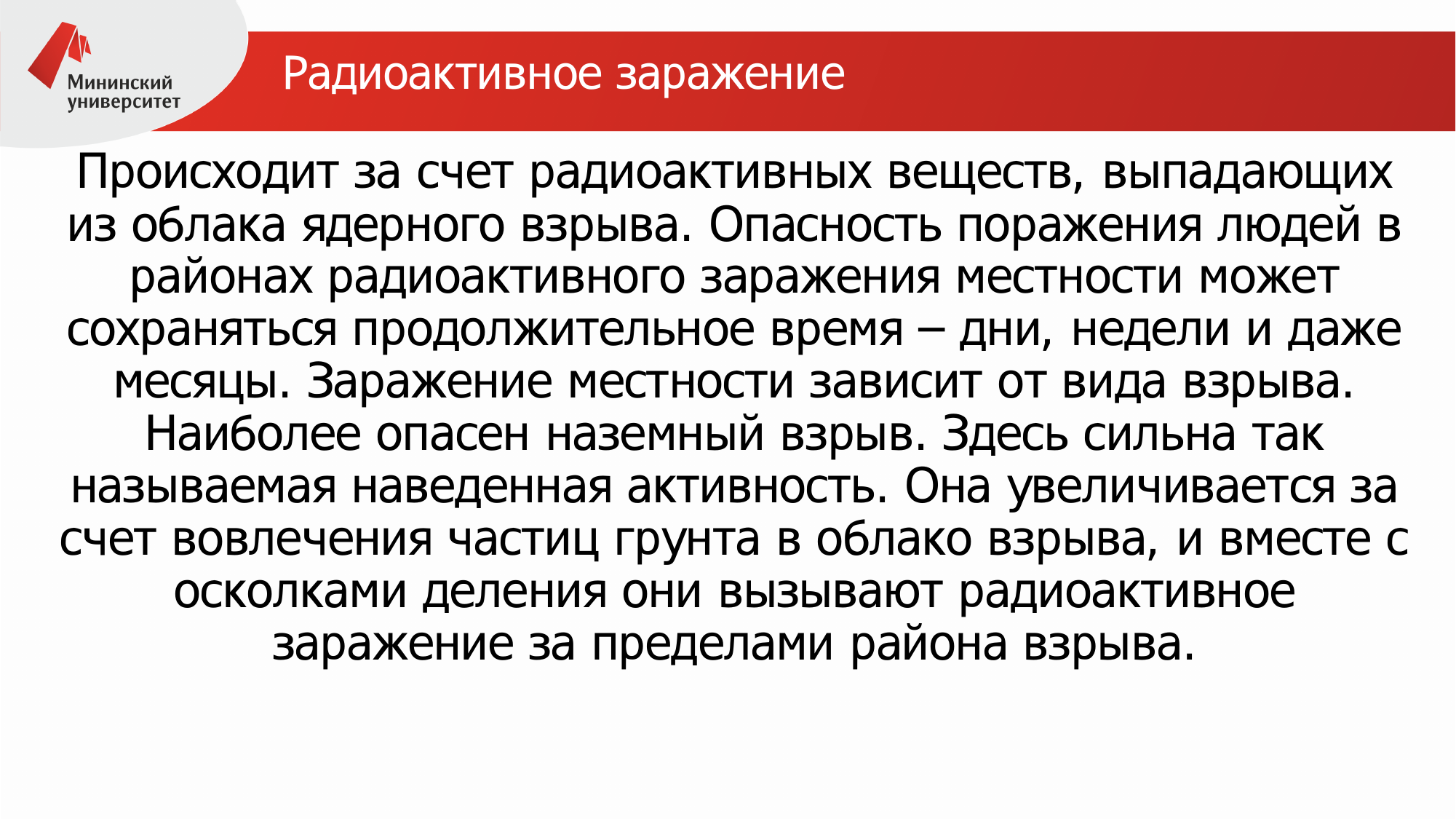

# Радиоактивное заражение
Происходит за счет радиоактивных веществ, выпадающих из облака ядерного взрыва. Опасность поражения людей в районах радиоактивного заражения местности может сохраняться продолжительное время – дни, недели и даже месяцы. Заражение местности зависит от вида взрыва. Наиболее опасен наземный взрыв. Здесь сильна так называемая наведенная активность. Она увеличивается за счет вовлечения частиц грунта в облако взрыва, и вместе с осколками деления они вызывают радиоактивное заражение за пределами района взрыва.